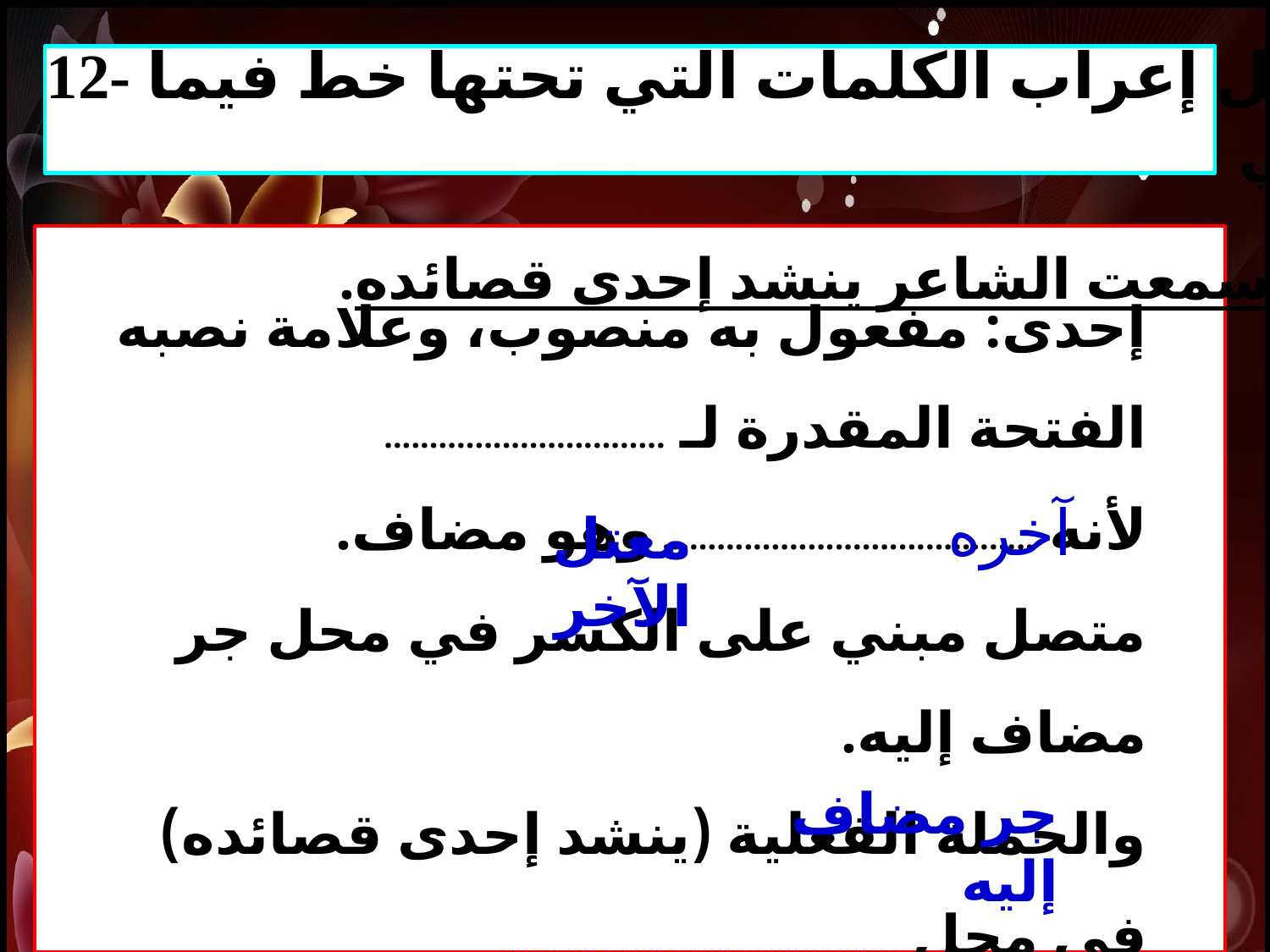

12- أكمل إعراب الكلمات التي تحتها خط فيما يلي:

ت. سمعت الشاعر ينشد إحدى قصائده.
إحدى: مفعول به منصوب، وعلامة نصبه الفتحة المقدرة لـ ............................... لأنه ......................................... وهو مضاف.
متصل مبني على الكسر في محل جر مضاف إليه.
والجملة الفعلية (ينشد إحدى قصائده) في محل ...............................................
آخره
معتل الآخر
جر مضاف إليه